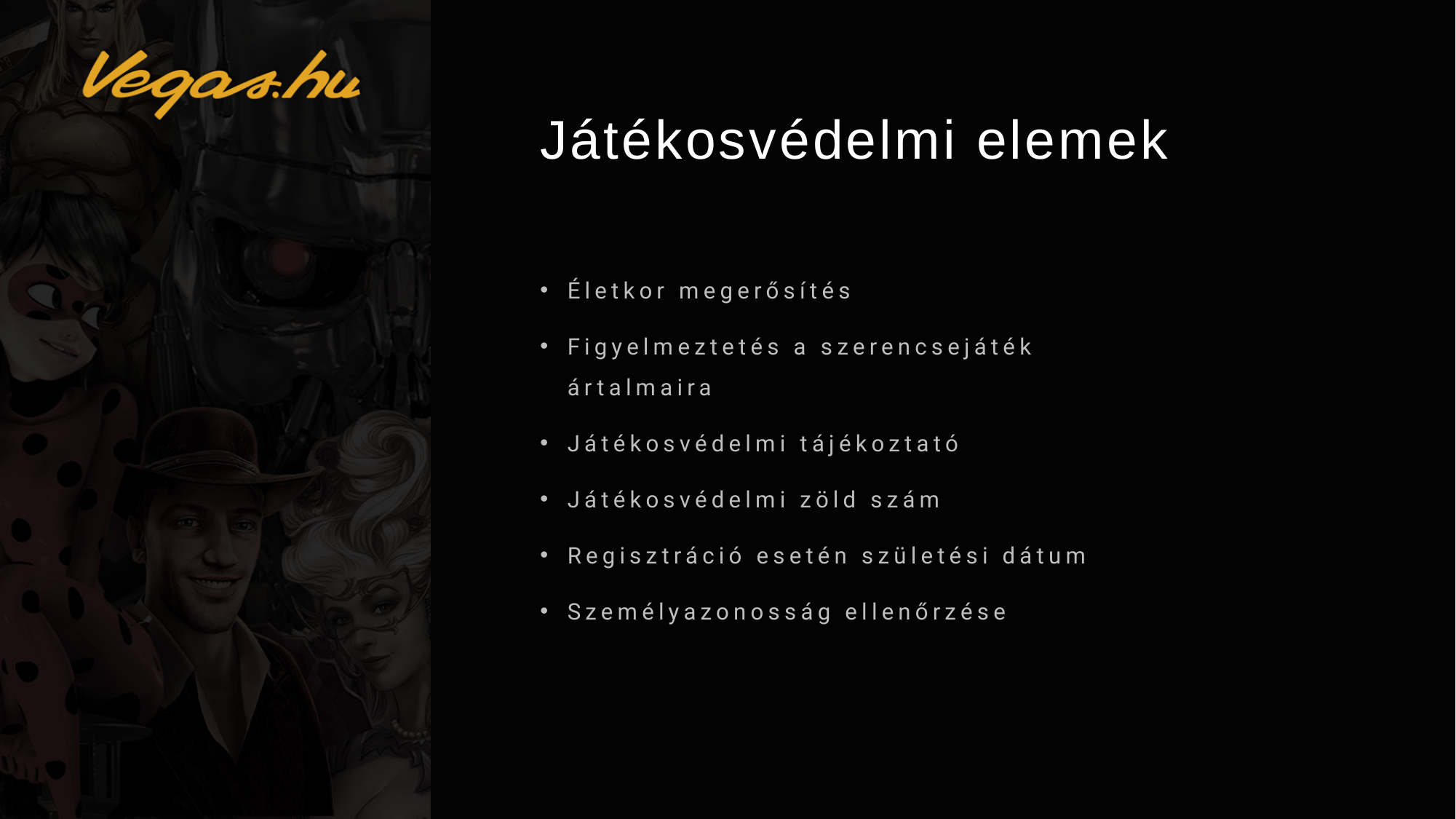

# Játékosvédelmi elemek
Életkor megerősítés
Figyelmeztetés a szerencsejáték ártalmaira
Játékosvédelmi tájékoztató
Játékosvédelmi zöld szám
Regisztráció esetén születési dátum
Személyazonosság ellenőrzése